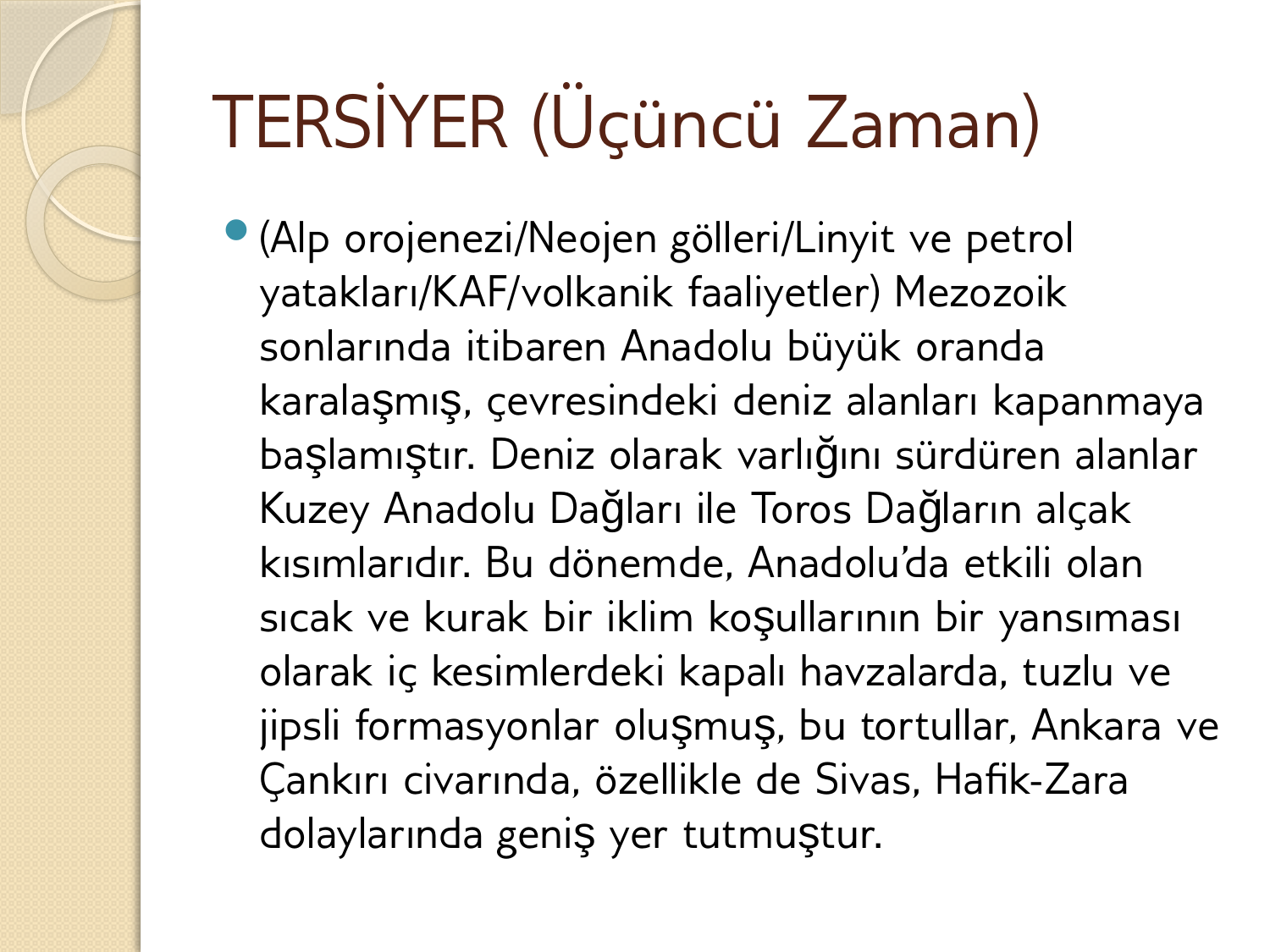

# TERSİYER (Üçüncü Zaman)
(Alp orojenezi/Neojen gölleri/Linyit ve petrol yatakları/KAF/volkanik faaliyetler) Mezozoik sonlarında itibaren Anadolu büyük oranda karalaşmış, çevresindeki deniz alanları kapanmaya başlamıştır. Deniz olarak varlığını sürdüren alanlar Kuzey Anadolu Dağları ile Toros Dağların alçak kısımlarıdır. Bu dönemde, Anadolu’da etkili olan sıcak ve kurak bir iklim koşullarının bir yansıması olarak iç kesimlerdeki kapalı havzalarda, tuzlu ve jipsli formasyonlar oluşmuş, bu tortullar, Ankara ve Çankırı civarında, özellikle de Sivas, Hafik-Zara dolaylarında geniş yer tutmuştur.